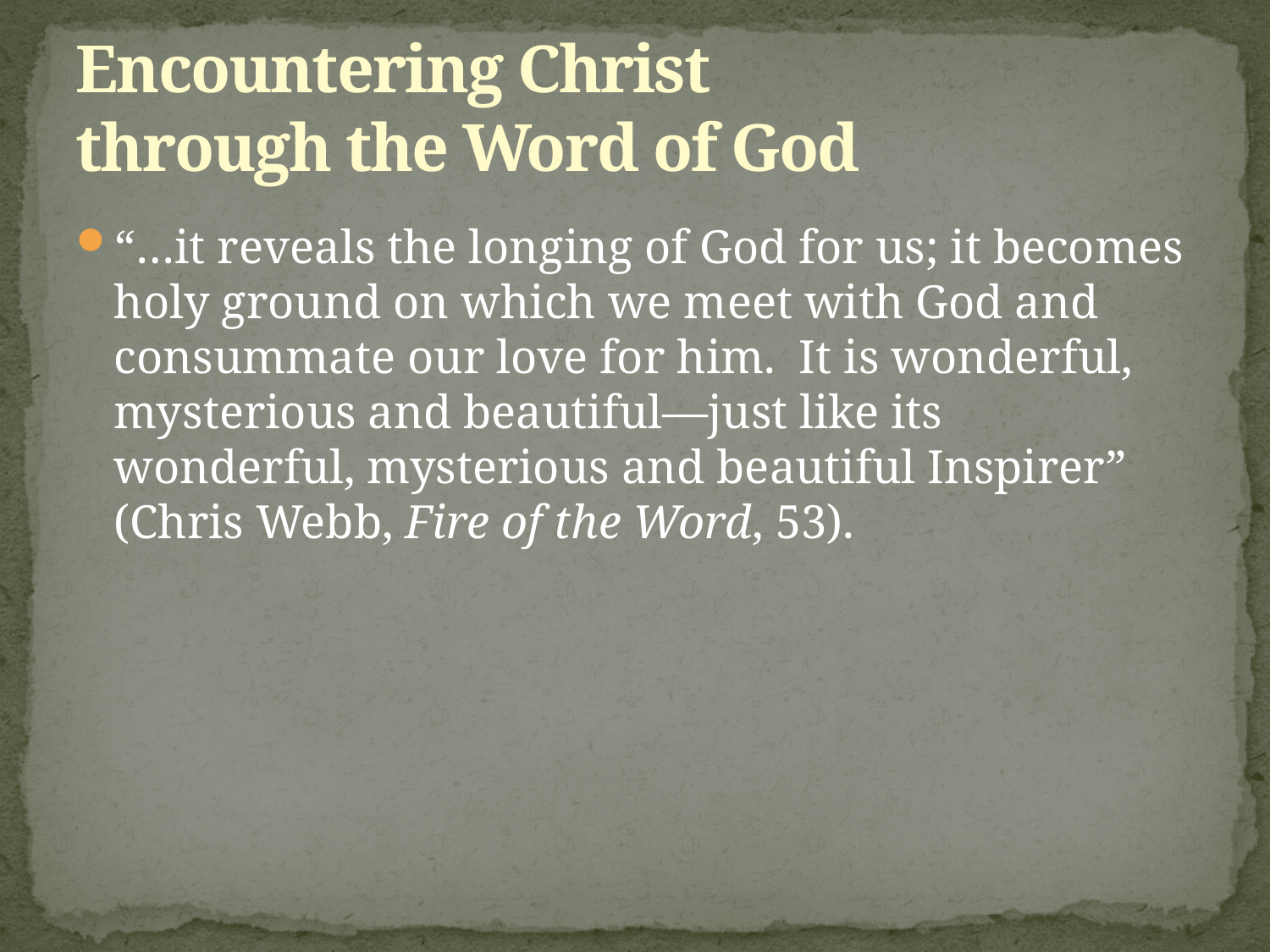

# Encountering Christ through the Word of God
“…it reveals the longing of God for us; it becomes holy ground on which we meet with God and consummate our love for him.  It is wonderful, mysterious and beautiful—just like its wonderful, mysterious and beautiful Inspirer” (Chris Webb, Fire of the Word, 53).